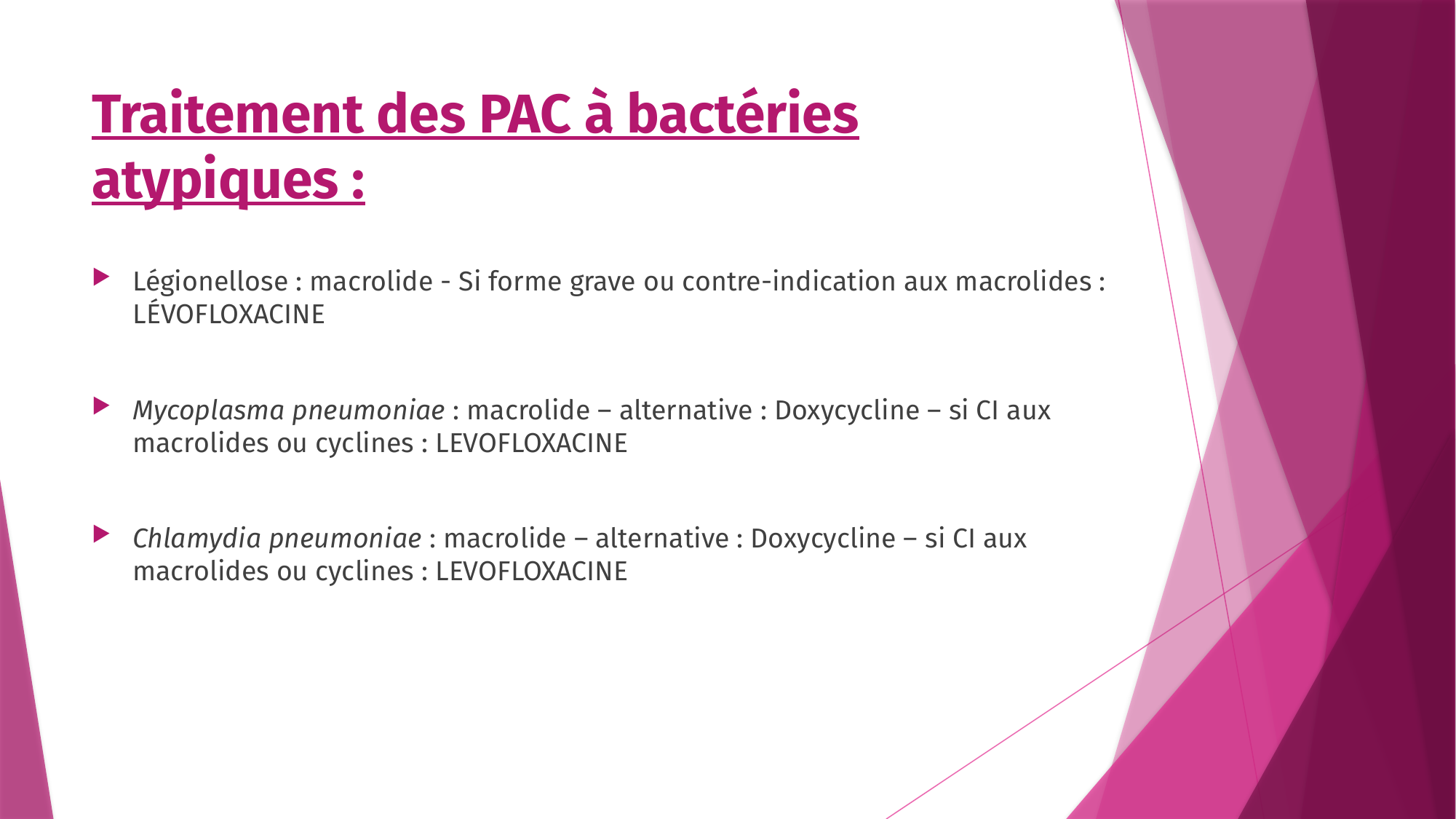

# Traitement des PAC à bactéries atypiques :
Légionellose : macrolide - Si forme grave ou contre-indication aux macrolides : LÉVOFLOXACINE

Mycoplasma pneumoniae : macrolide – alternative : Doxycycline – si CI aux macrolides ou cyclines : LEVOFLOXACINE

Chlamydia pneumoniae : macrolide – alternative : Doxycycline – si CI aux macrolides ou cyclines : LEVOFLOXACINE